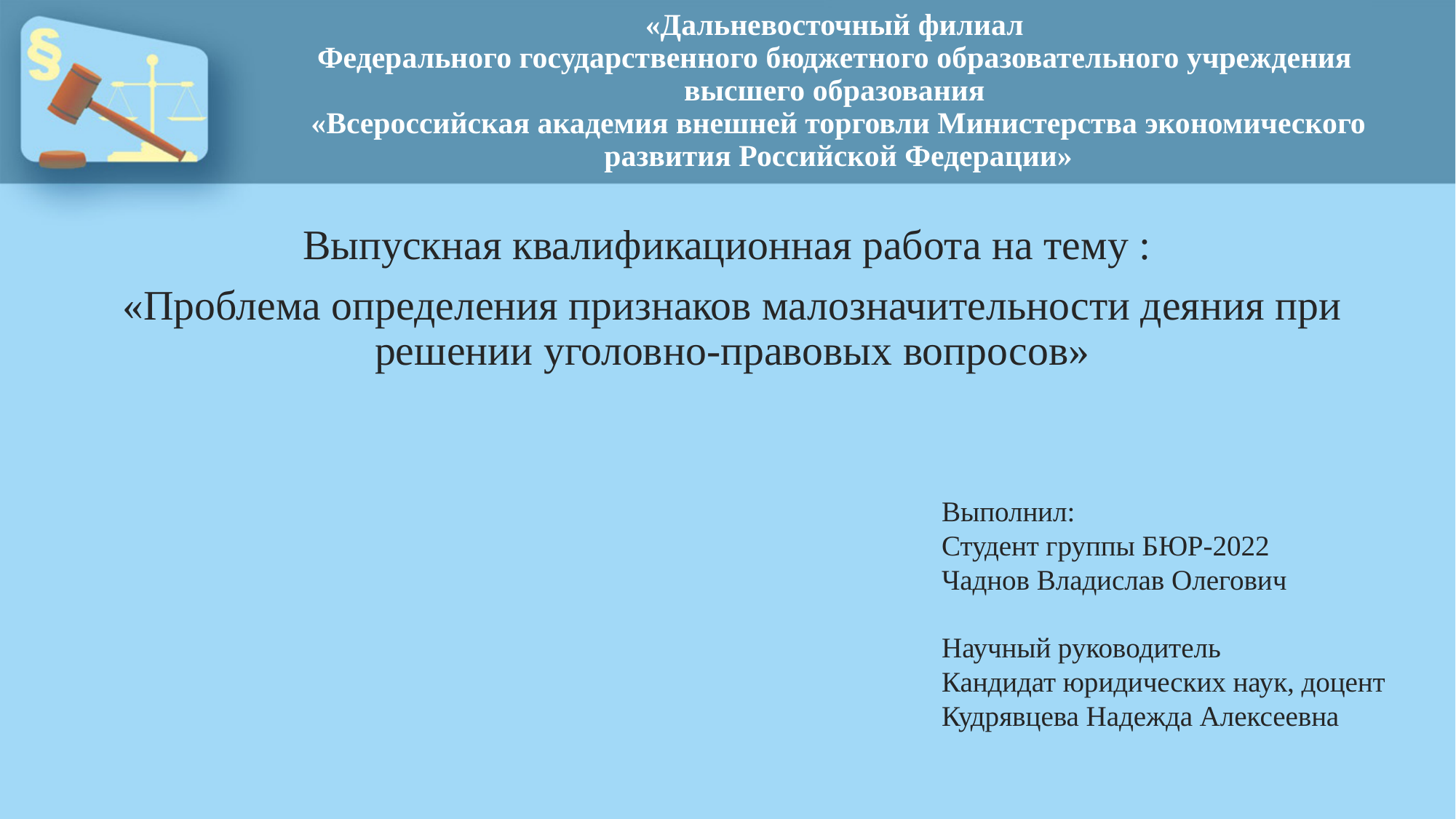

# «Дальневосточный филиал Федерального государственного бюджетного образовательного учреждения высшего образования «Всероссийская академия внешней торговли Министерства экономического развития Российской Федерации»
Выпускная квалификационная работа на тему :
«Проблема определения признаков малозначительности деяния при решении уголовно-правовых вопросов»

                                                                                                                             Выполнил:
                                                                                                                             Студент группы БЮР-2022
                                                                                                                             Чаднов Владислав Олегович

                                                                                                                             Научный руководитель
                                                                                                                             Кандидат юридических наук, доцент
                                                                                                                             Кудрявцева Надежда Алексеевна